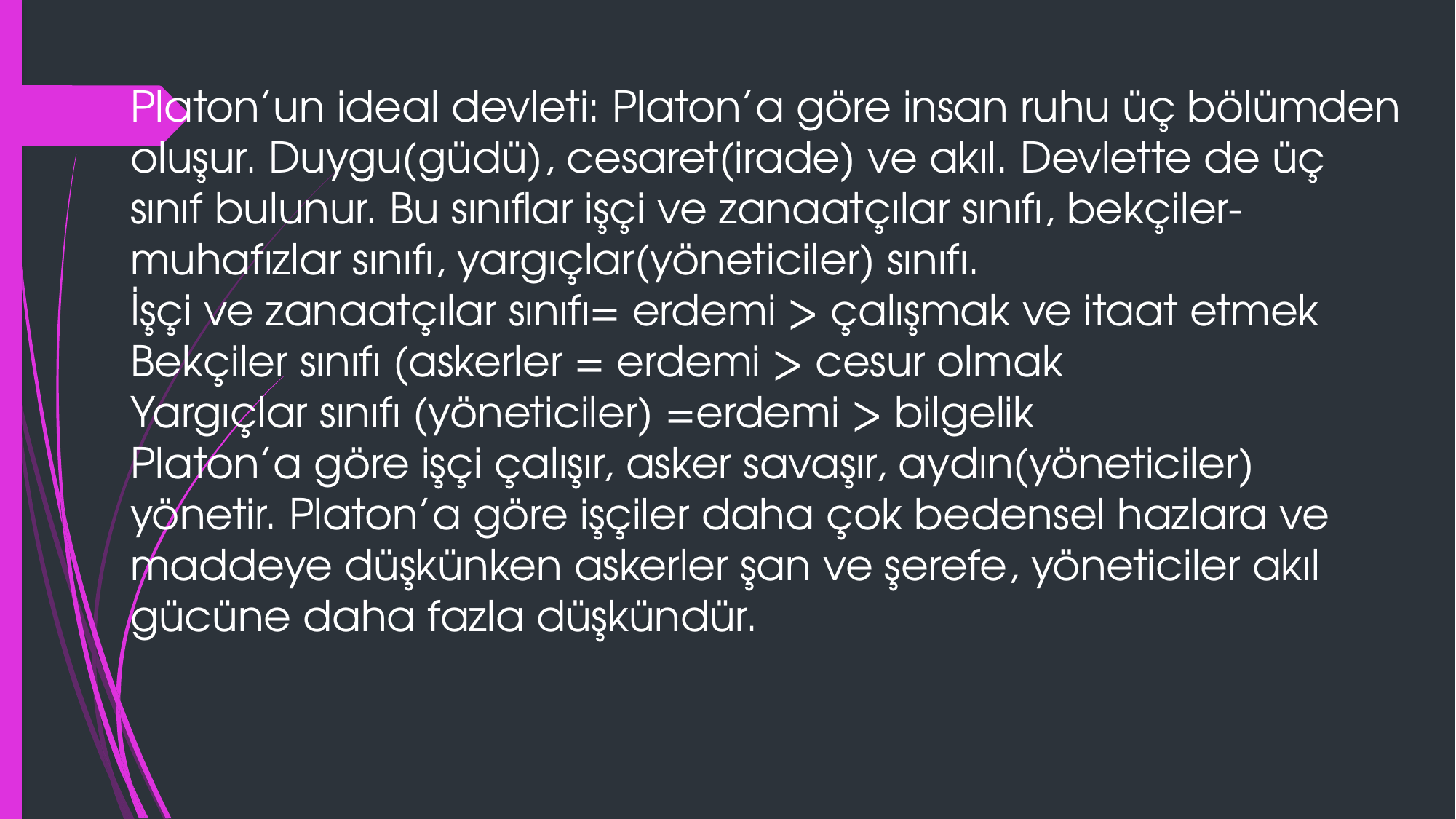

Platon’un ideal devleti: Platon’a göre insan ruhu üç bölümden oluşur. Duygu(güdü), cesaret(irade) ve akıl. Devlette de üç sınıf bulunur. Bu sınıflar işçi ve zanaatçılar sınıfı, bekçiler-muhafızlar sınıfı, yargıçlar(yöneticiler) sınıfı.
İşçi ve zanaatçılar sınıfı= erdemi > çalışmak ve itaat etmek
Bekçiler sınıfı (askerler = erdemi > cesur olmak
Yargıçlar sınıfı (yöneticiler) =erdemi > bilgelik
Platon’a göre işçi çalışır, asker savaşır, aydın(yöneticiler) yönetir. Platon’a göre işçiler daha çok bedensel hazlara ve maddeye düşkünken askerler şan ve şerefe, yöneticiler akıl gücüne daha fazla düşkündür.